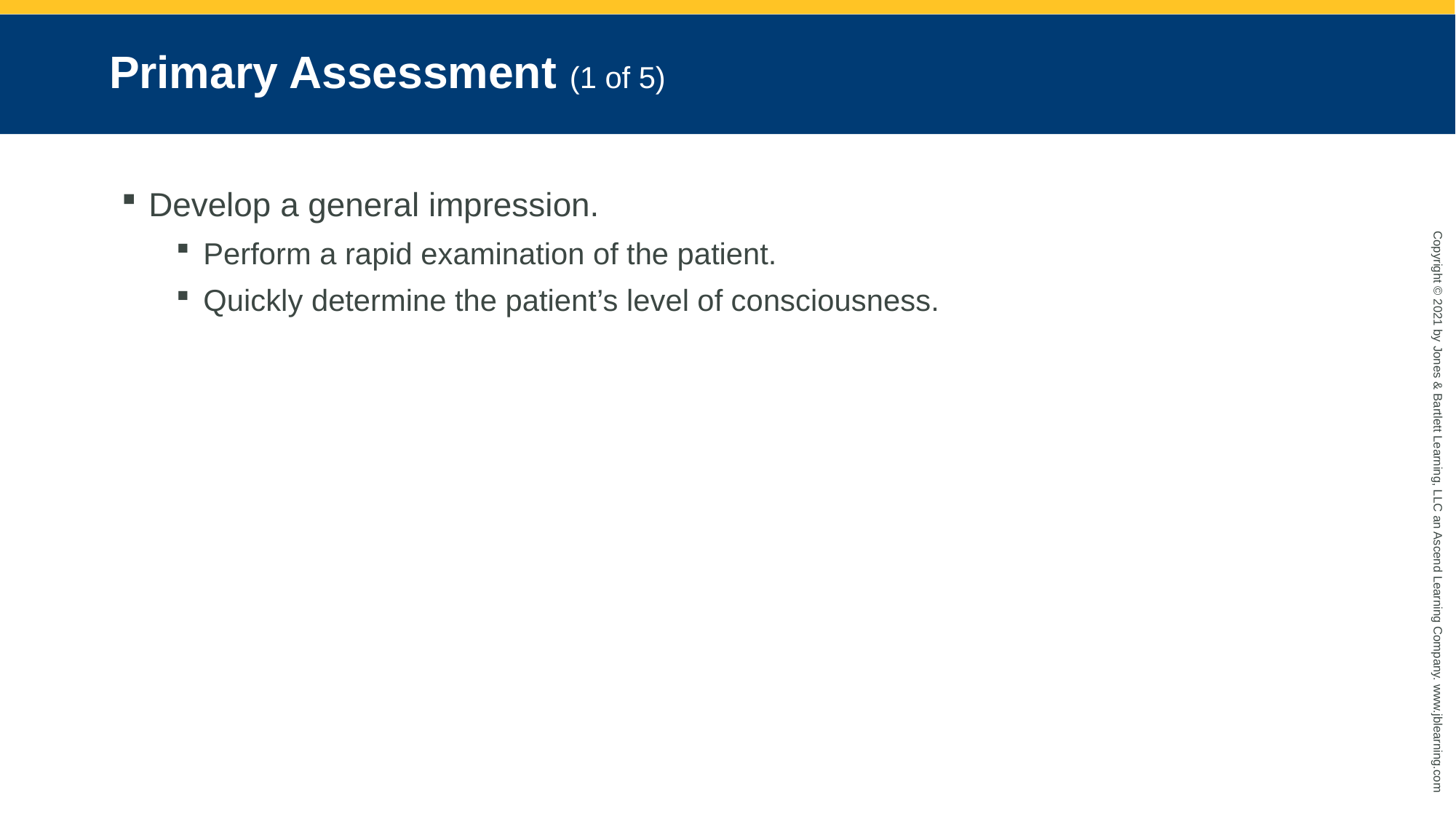

# Primary Assessment (1 of 5)
Develop a general impression.
Perform a rapid examination of the patient.
Quickly determine the patient’s level of consciousness.